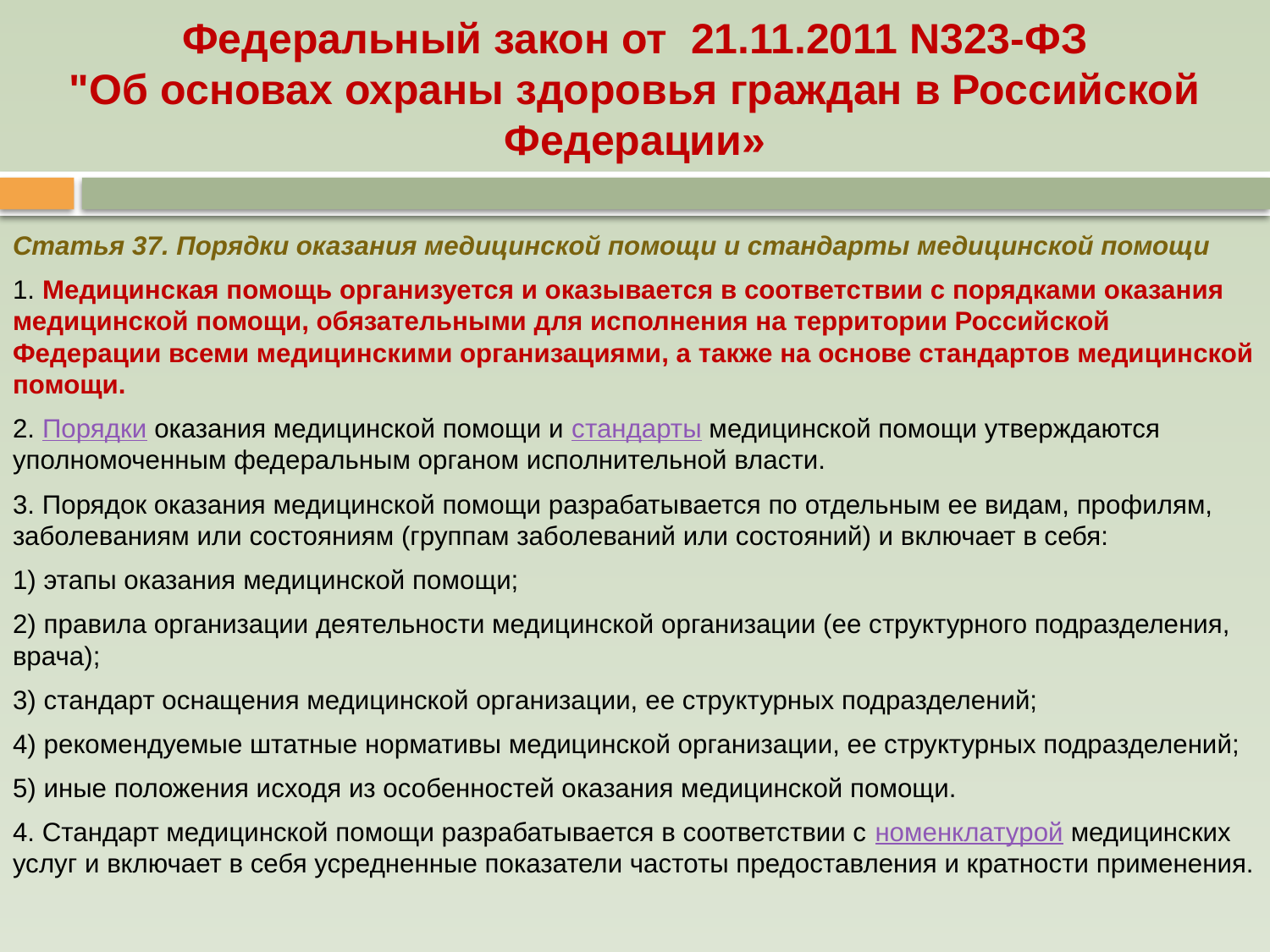

# Федеральный закон от  21.11.2011 N323-ФЗ "Об основах охраны здоровья граждан в Российской Федерации»
Статья 37. Порядки оказания медицинской помощи и стандарты медицинской помощи
1. Медицинская помощь организуется и оказывается в соответствии с порядками оказания медицинской помощи, обязательными для исполнения на территории Российской Федерации всеми медицинскими организациями, а также на основе стандартов медицинской помощи.
2. Порядки оказания медицинской помощи и стандарты медицинской помощи утверждаются уполномоченным федеральным органом исполнительной власти.
3. Порядок оказания медицинской помощи разрабатывается по отдельным ее видам, профилям, заболеваниям или состояниям (группам заболеваний или состояний) и включает в себя:
1) этапы оказания медицинской помощи;
2) правила организации деятельности медицинской организации (ее структурного подразделения, врача);
3) стандарт оснащения медицинской организации, ее структурных подразделений;
4) рекомендуемые штатные нормативы медицинской организации, ее структурных подразделений;
5) иные положения исходя из особенностей оказания медицинской помощи.
4. Стандарт медицинской помощи разрабатывается в соответствии с номенклатурой медицинских услуг и включает в себя усредненные показатели частоты предоставления и кратности применения.